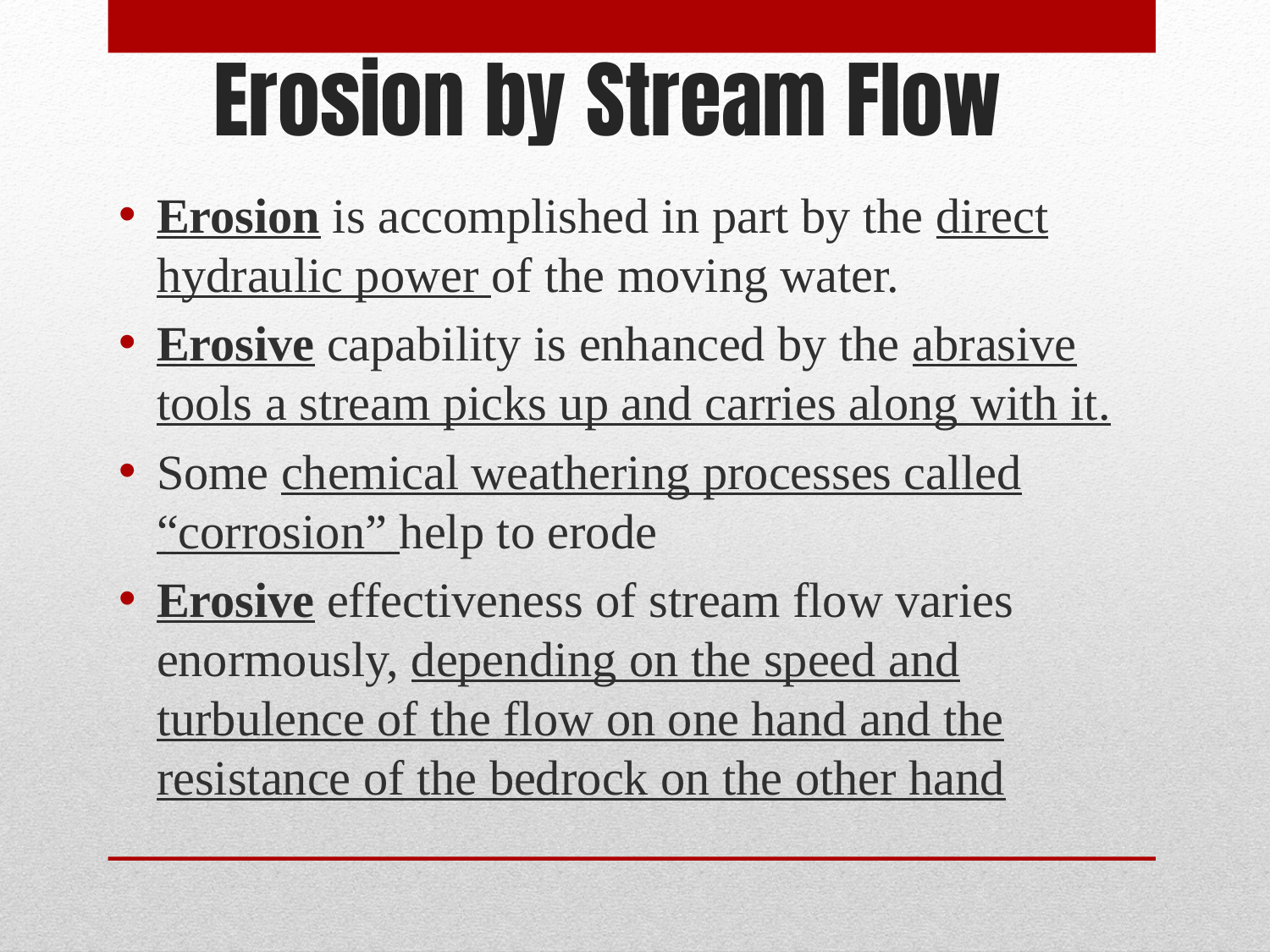

Erosion by Stream Flow
Erosion is accomplished in part by the direct hydraulic power of the moving water.
Erosive capability is enhanced by the abrasive tools a stream picks up and carries along with it.
Some chemical weathering processes called “corrosion” help to erode
Erosive effectiveness of stream flow varies enormously, depending on the speed and turbulence of the flow on one hand and the resistance of the bedrock on the other hand